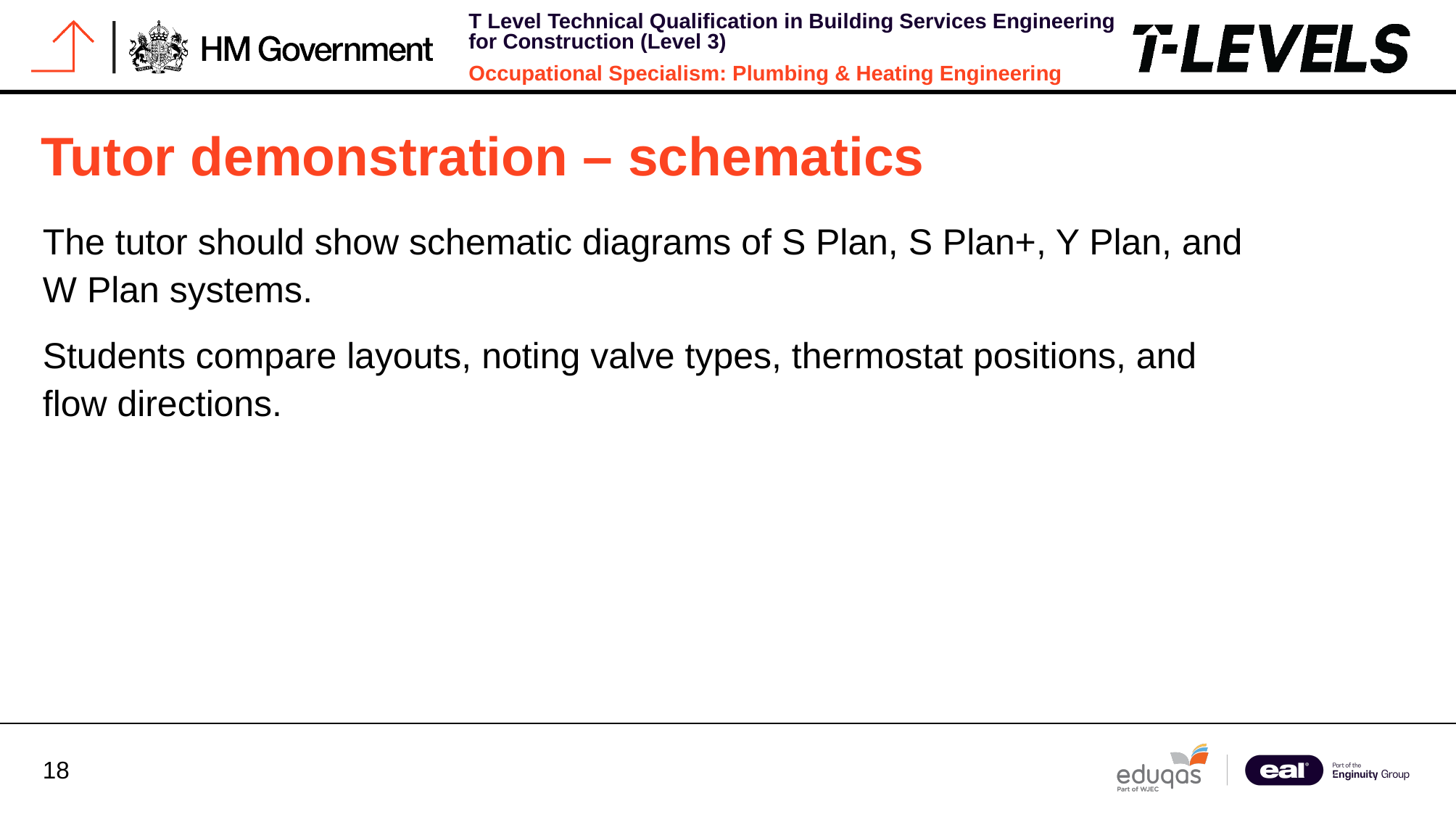

# Tutor demonstration – schematics
The tutor should show schematic diagrams of S Plan, S Plan+, Y Plan, and W Plan systems.
Students compare layouts, noting valve types, thermostat positions, and flow directions.